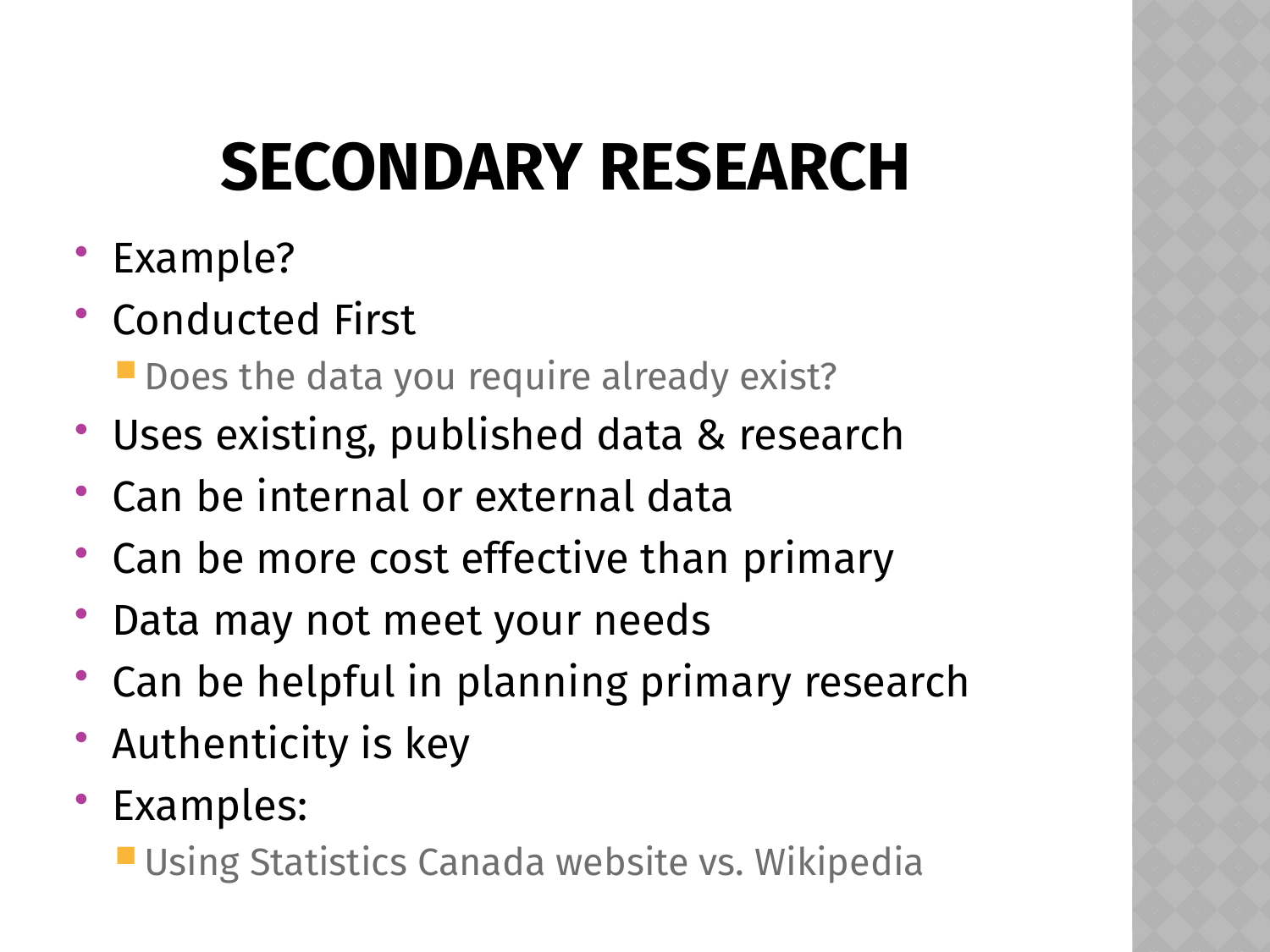

# Secondary Research
Example?
Conducted First
Does the data you require already exist?
Uses existing, published data & research
Can be internal or external data
Can be more cost effective than primary
Data may not meet your needs
Can be helpful in planning primary research
Authenticity is key
Examples:
Using Statistics Canada website vs. Wikipedia